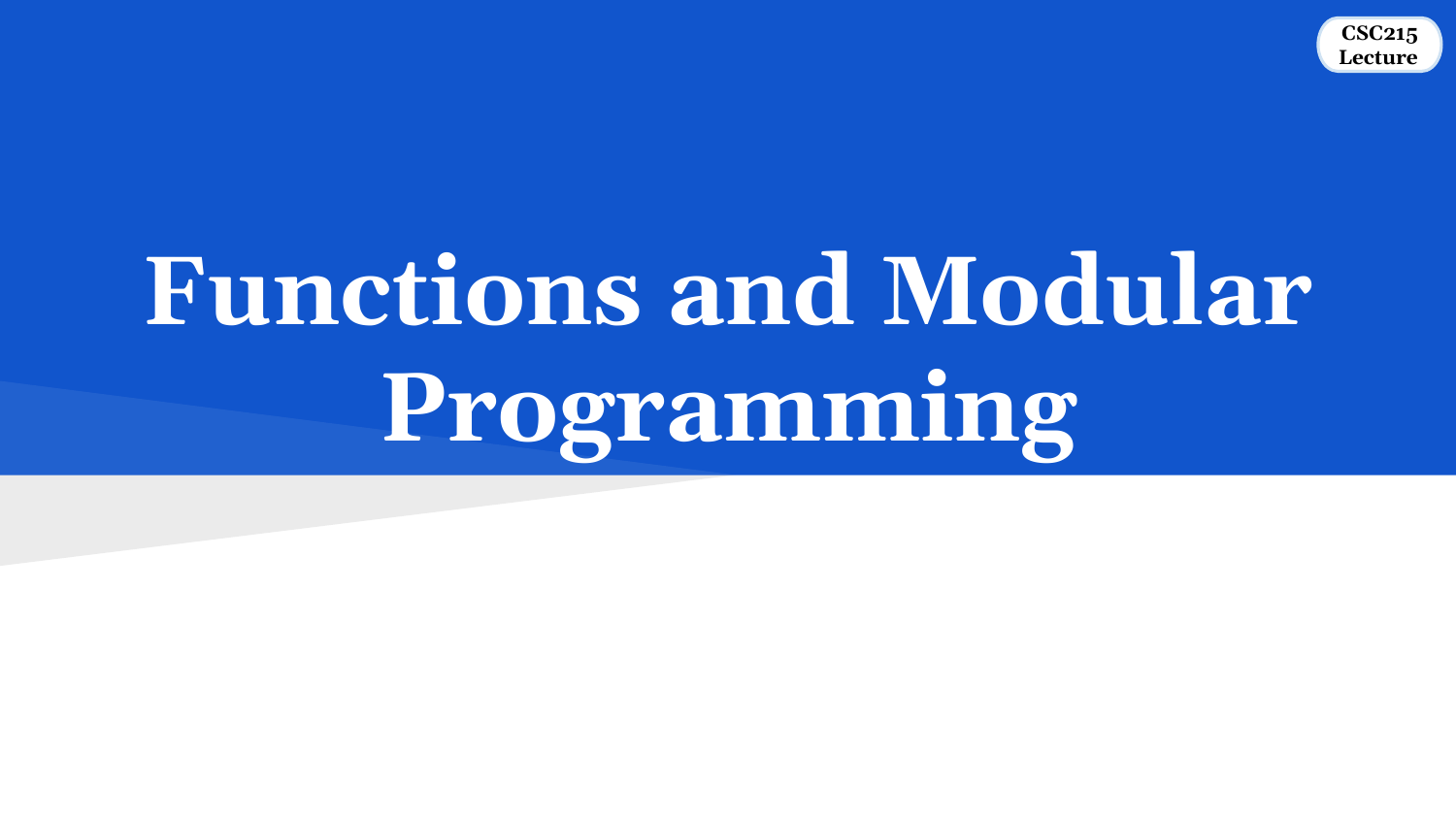

CSC215
Lecture
# Functions and Modular Programming